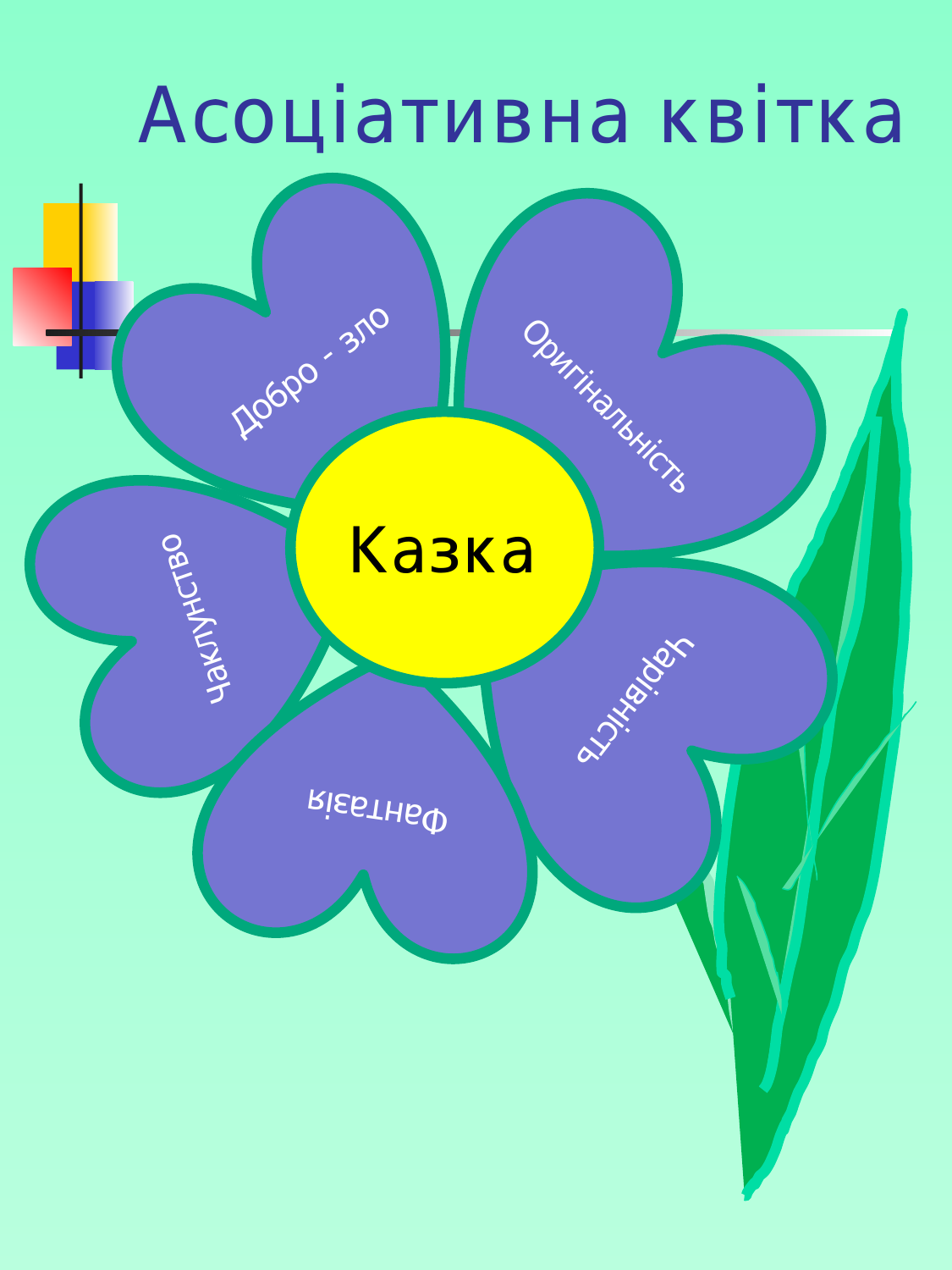

# Асоціативна квітка
Добро - зло
Оригінальність

Казка

Чаклунство
Чарівність

Фантазія